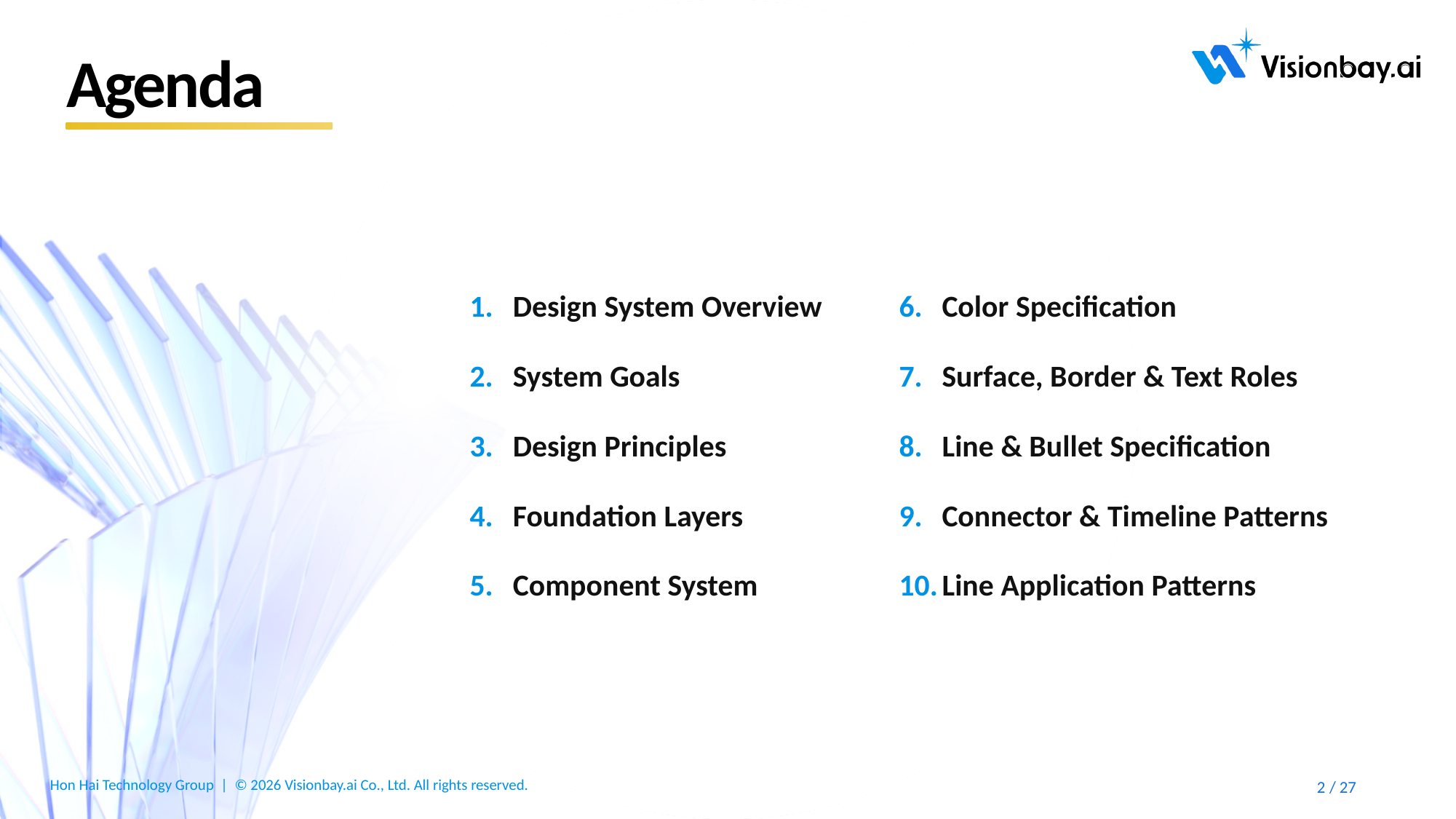

# Agenda
Color Specification
Surface, Border & Text Roles
Line & Bullet Specification
Connector & Timeline Patterns
Line Application Patterns
Design System Overview
System Goals
Design Principles
Foundation Layers
Component System
27